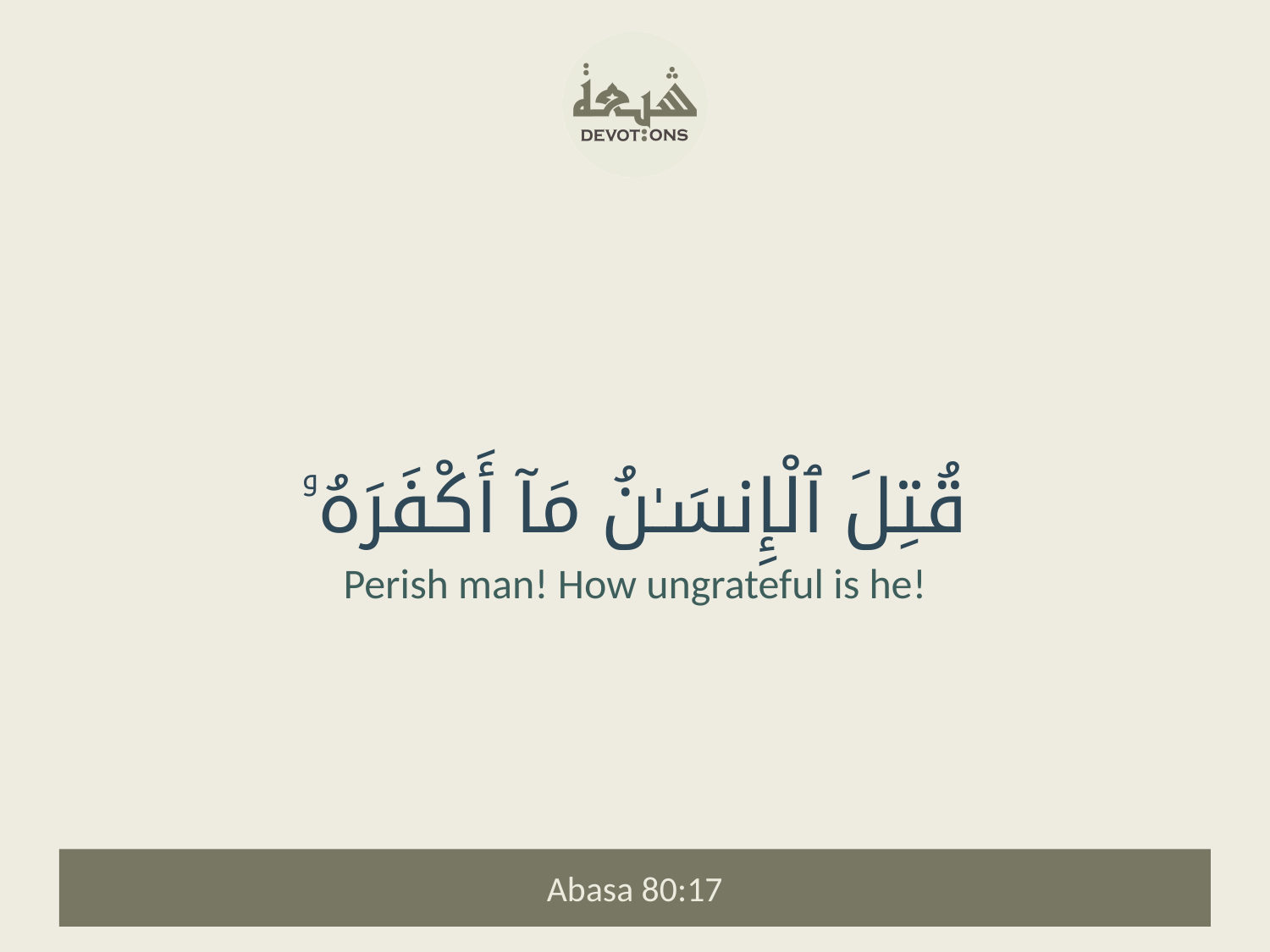

قُتِلَ ٱلْإِنسَـٰنُ مَآ أَكْفَرَهُۥ
Perish man! How ungrateful is he!
Abasa 80:17